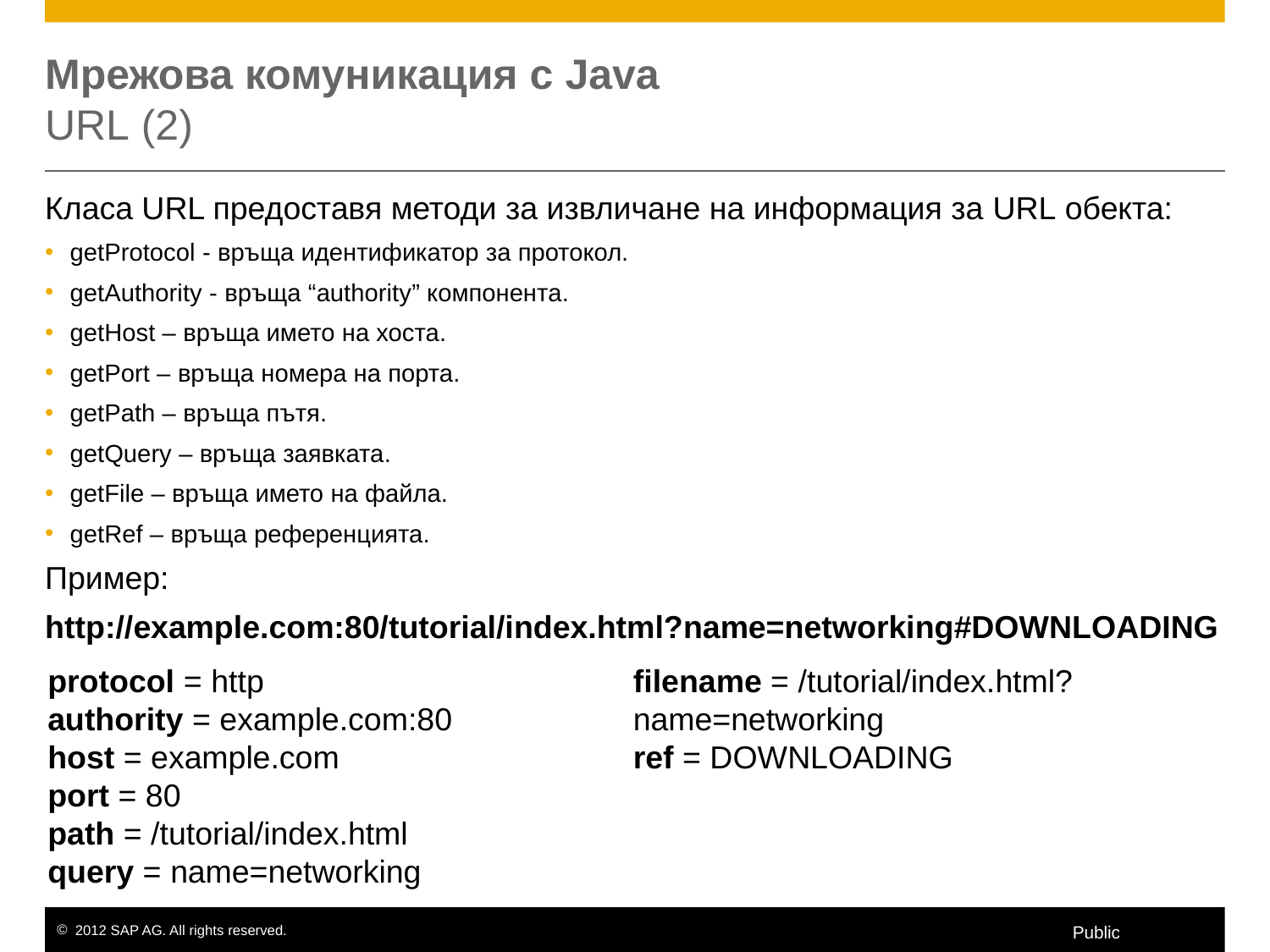

# Мрежова комуникация с Java URL (2)
Класа URL предоставя методи за извличане на информация за URL обекта:
getProtocol - връща идентификатор за протокол.
getAuthority - връща “authority” компонента.
getHost – връща името на хоста.
getPort – връща номера на порта.
getPath – връща пътя.
getQuery – връща заявката.
getFile – връща името на файла.
getRef – връща референцията.
Пример:
http://example.com:80/tutorial/index.html?name=networking#DOWNLOADING
protocol = http
authority = example.com:80
host = example.com
port = 80
path = /tutorial/index.html
query = name=networking
filename = /tutorial/index.html?name=networking
ref = DOWNLOADING